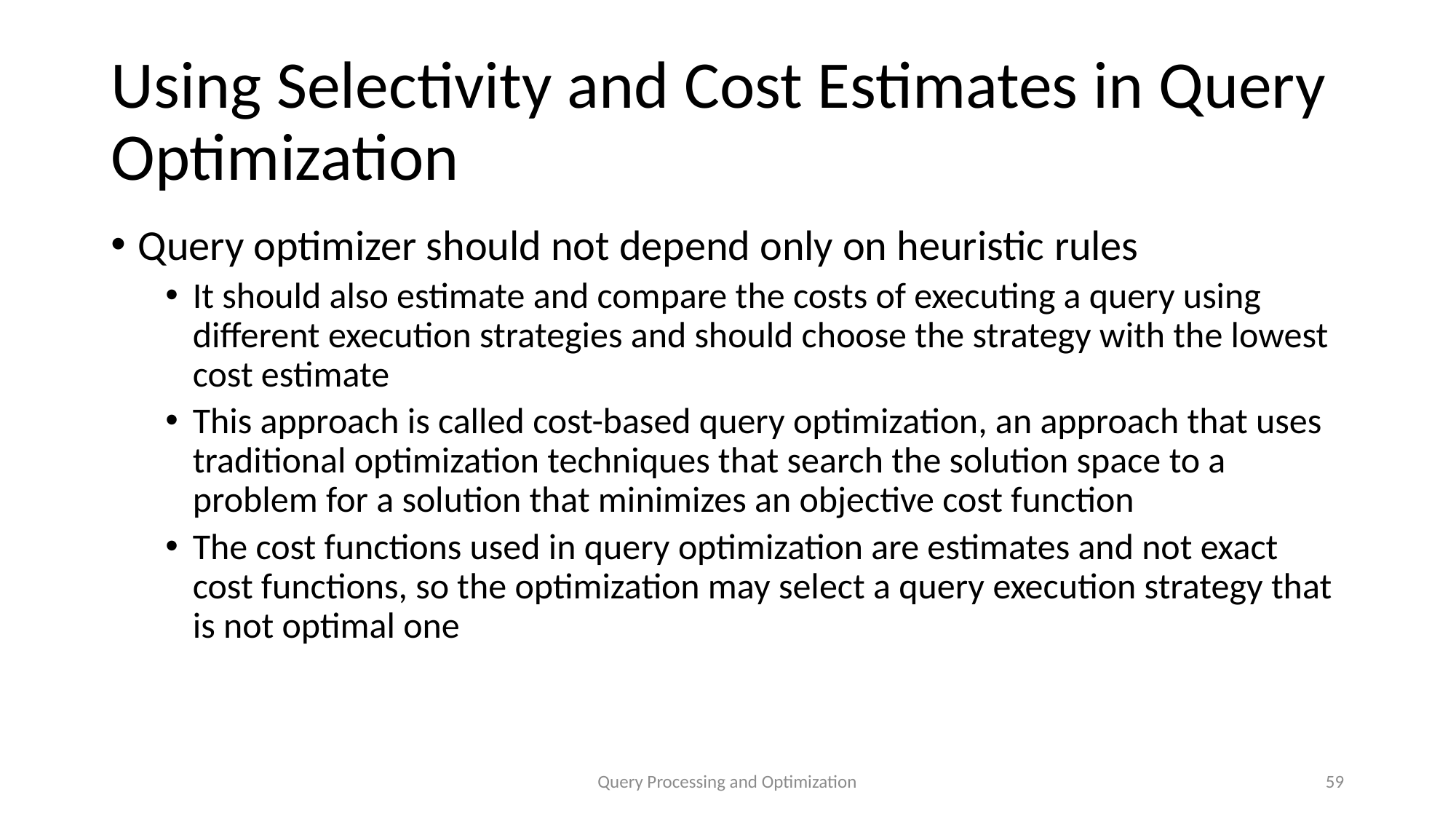

# Using Selectivity and Cost Estimates in Query Optimization
Query optimizer should not depend only on heuristic rules
It should also estimate and compare the costs of executing a query using different execution strategies and should choose the strategy with the lowest cost estimate
This approach is called cost-based query optimization, an approach that uses traditional optimization techniques that search the solution space to a problem for a solution that minimizes an objective cost function
The cost functions used in query optimization are estimates and not exact cost functions, so the optimization may select a query execution strategy that is not optimal one

Query Processing and Optimization
59